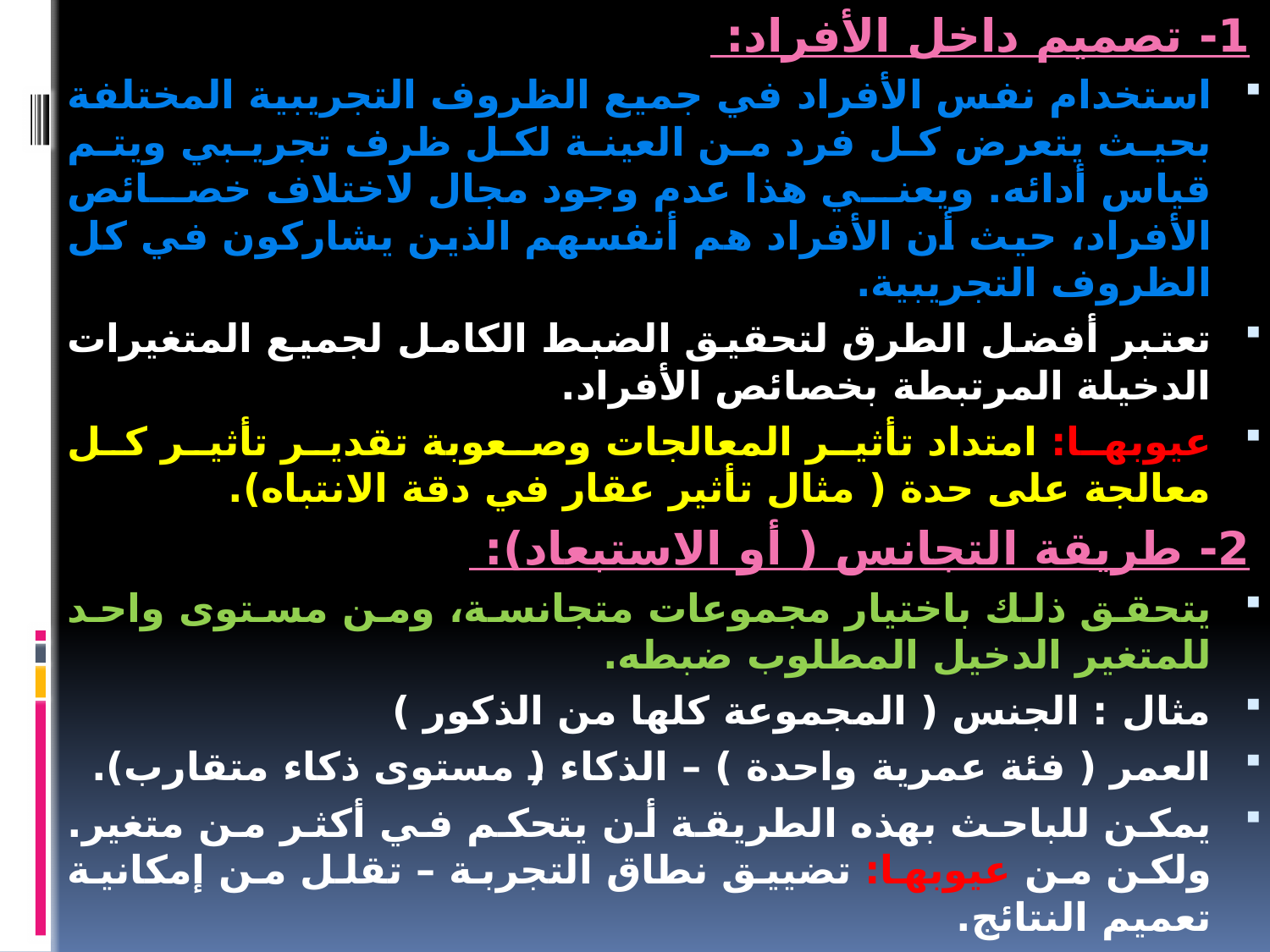

1- تصميم داخل الأفراد:
استخدام نفس الأفراد في جميع الظروف التجريبية المختلفة بحيث يتعرض كل فرد من العينة لكل ظرف تجريبي ويتم قياس أدائه. ويعني هذا عدم وجود مجال لاختلاف خصائص الأفراد، حيث أن الأفراد هم أنفسهم الذين يشاركون في كل الظروف التجريبية.
تعتبر أفضل الطرق لتحقيق الضبط الكامل لجميع المتغيرات الدخيلة المرتبطة بخصائص الأفراد.
عيوبها: امتداد تأثير المعالجات وصعوبة تقدير تأثير كل معالجة على حدة ( مثال تأثير عقار في دقة الانتباه).
2- طريقة التجانس ( أو الاستبعاد):
يتحقق ذلك باختيار مجموعات متجانسة، ومن مستوى واحد للمتغير الدخيل المطلوب ضبطه.
مثال : الجنس ( المجموعة كلها من الذكور )
العمر ( فئة عمرية واحدة ) – الذكاء ( مستوى ذكاء متقارب).
يمكن للباحث بهذه الطريقة أن يتحكم في أكثر من متغير. ولكن من عيوبها: تضييق نطاق التجربة – تقلل من إمكانية تعميم النتائج.